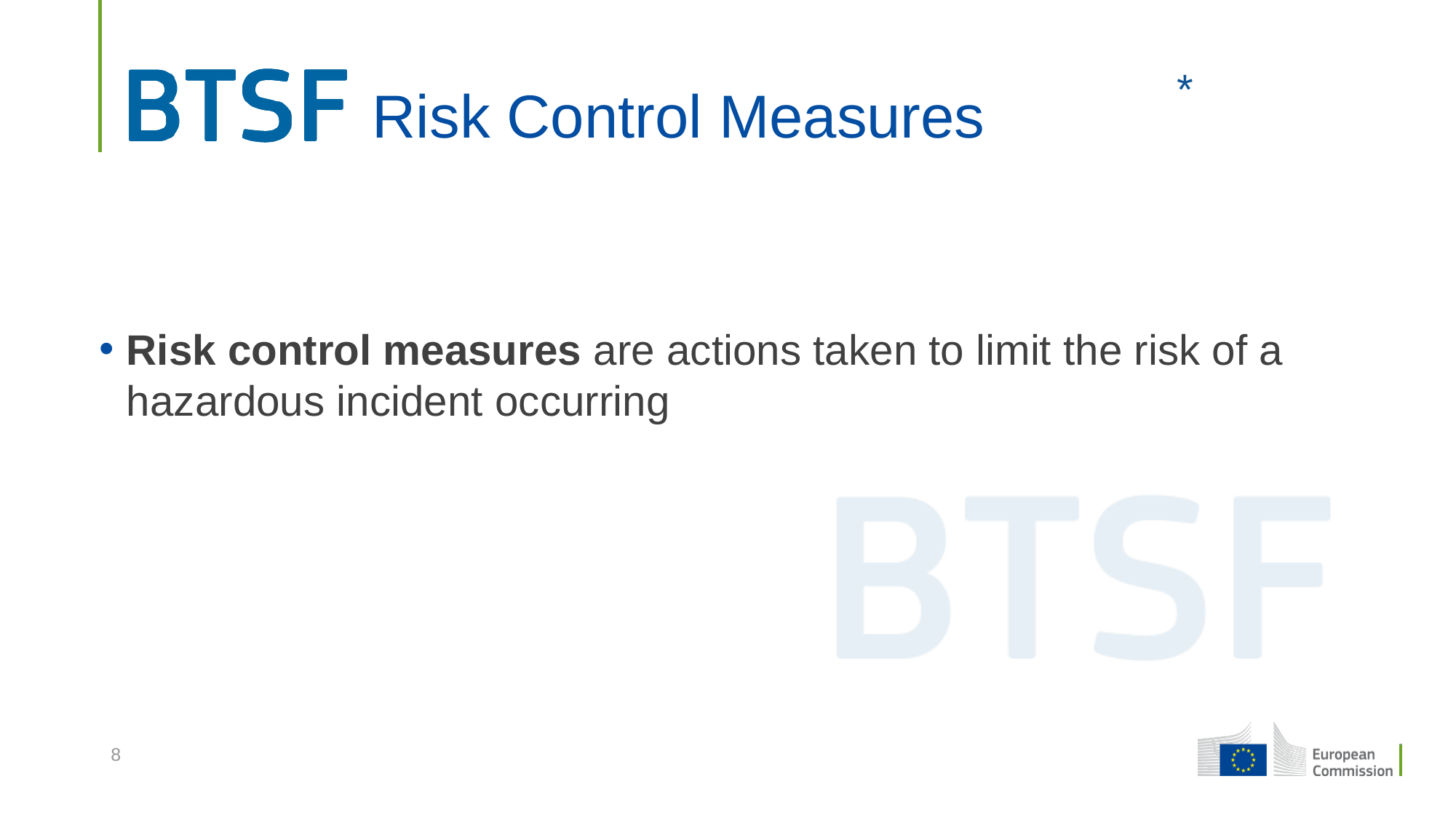

*
# Risk Control Measures

Risk control measures are actions taken to limit the risk of a hazardous incident occurring

8